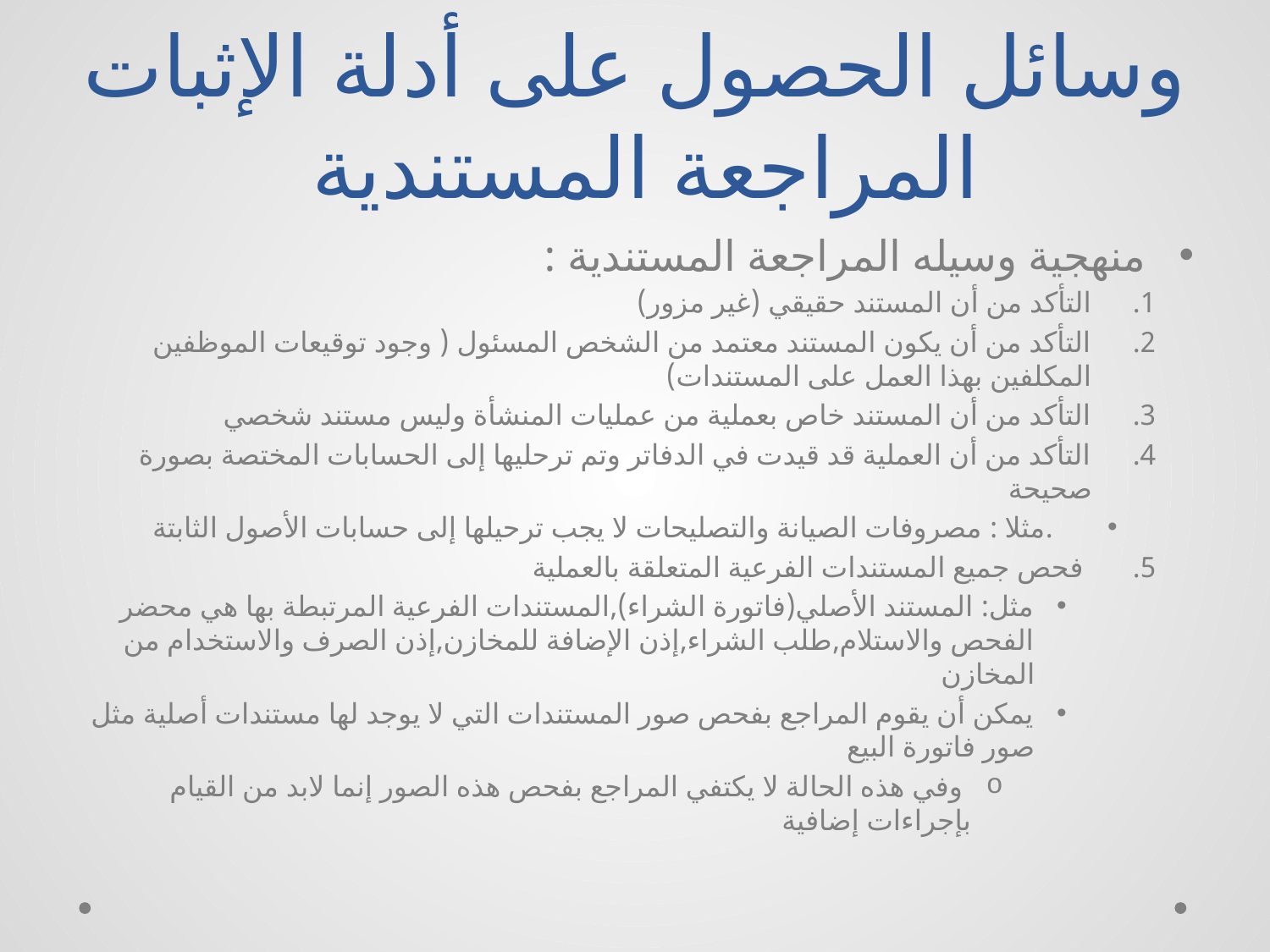

# وسائل الحصول على أدلة الإثبات المراجعة المستندية
منهجية وسيله المراجعة المستندية :
التأكد من أن المستند حقيقي (غير مزور)
التأكد من أن يكون المستند معتمد من الشخص المسئول ( وجود توقيعات الموظفين المكلفين بهذا العمل على المستندات)
التأكد من أن المستند خاص بعملية من عمليات المنشأة وليس مستند شخصي
التأكد من أن العملية قد قيدت في الدفاتر وتم ترحليها إلى الحسابات المختصة بصورة صحيحة
.مثلا : مصروفات الصيانة والتصليحات لا يجب ترحيلها إلى حسابات الأصول الثابتة
فحص جميع المستندات الفرعية المتعلقة بالعملية
مثل: المستند الأصلي(فاتورة الشراء),المستندات الفرعية المرتبطة بها هي محضر الفحص والاستلام,طلب الشراء,إذن الإضافة للمخازن,إذن الصرف والاستخدام من المخازن
يمكن أن يقوم المراجع بفحص صور المستندات التي لا يوجد لها مستندات أصلية مثل صور فاتورة البيع
 وفي هذه الحالة لا يكتفي المراجع بفحص هذه الصور إنما لابد من القيام بإجراءات إضافية